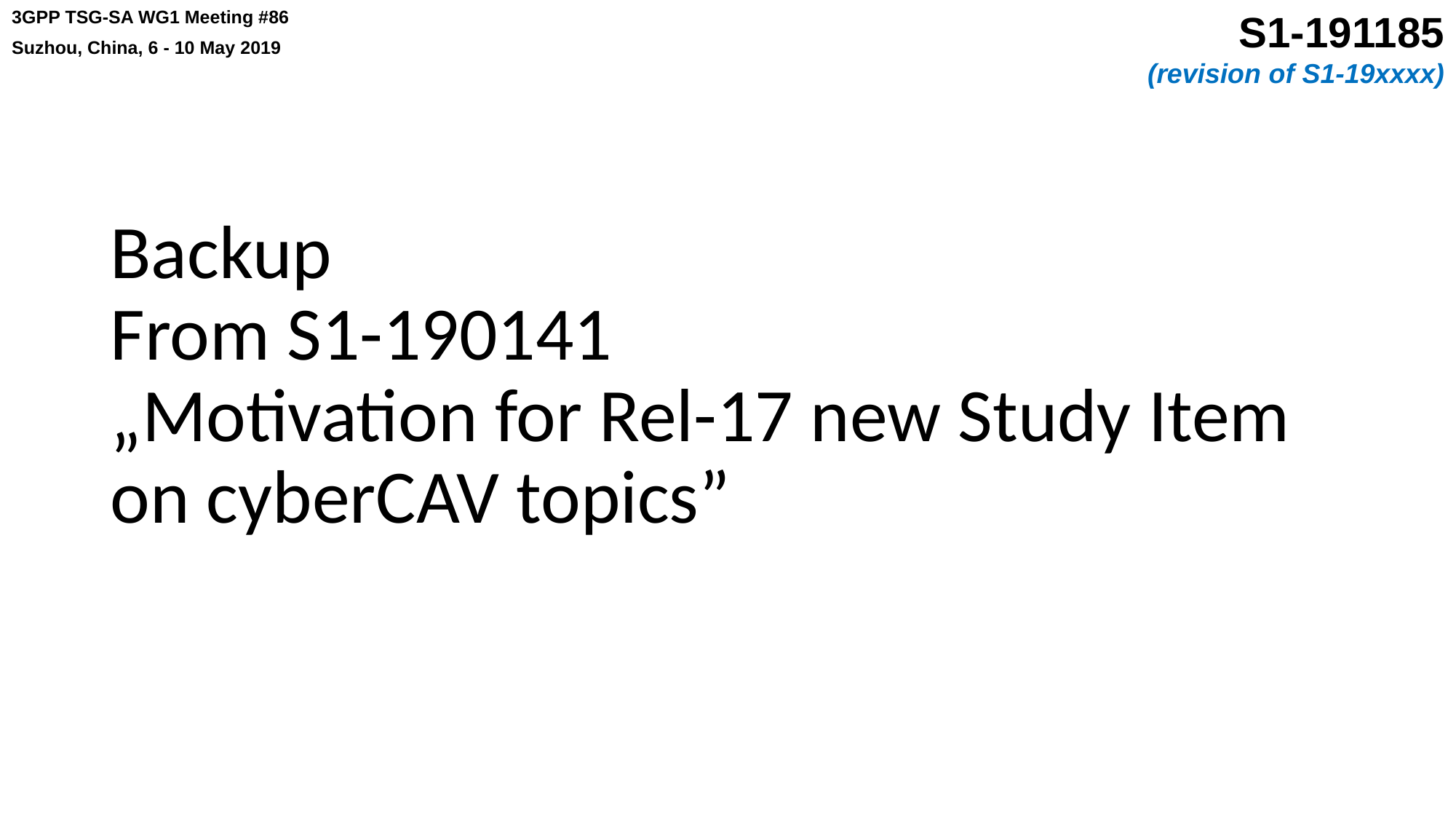

# Backup From S1-190141 „Motivation for Rel-17 new Study Item on cyberCAV topics”